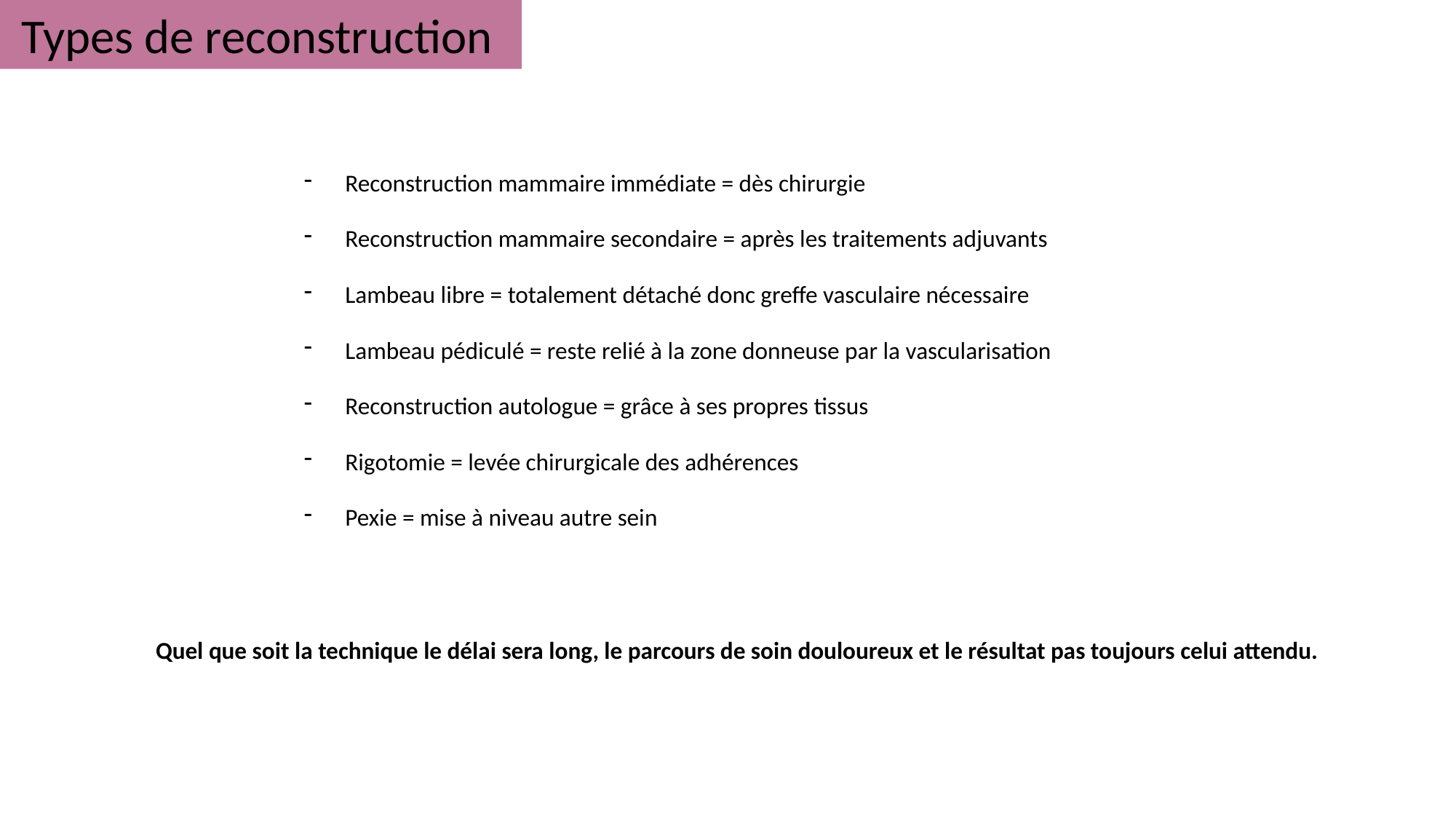

Types de reconstruction
Reconstruction mammaire immédiate = dès chirurgie
Reconstruction mammaire secondaire = après les traitements adjuvants
Lambeau libre = totalement détaché donc greffe vasculaire nécessaire
Lambeau pédiculé = reste relié à la zone donneuse par la vascularisation
Reconstruction autologue = grâce à ses propres tissus
Rigotomie = levée chirurgicale des adhérences
Pexie = mise à niveau autre sein
Quel que soit la technique le délai sera long, le parcours de soin douloureux et le résultat pas toujours celui attendu.